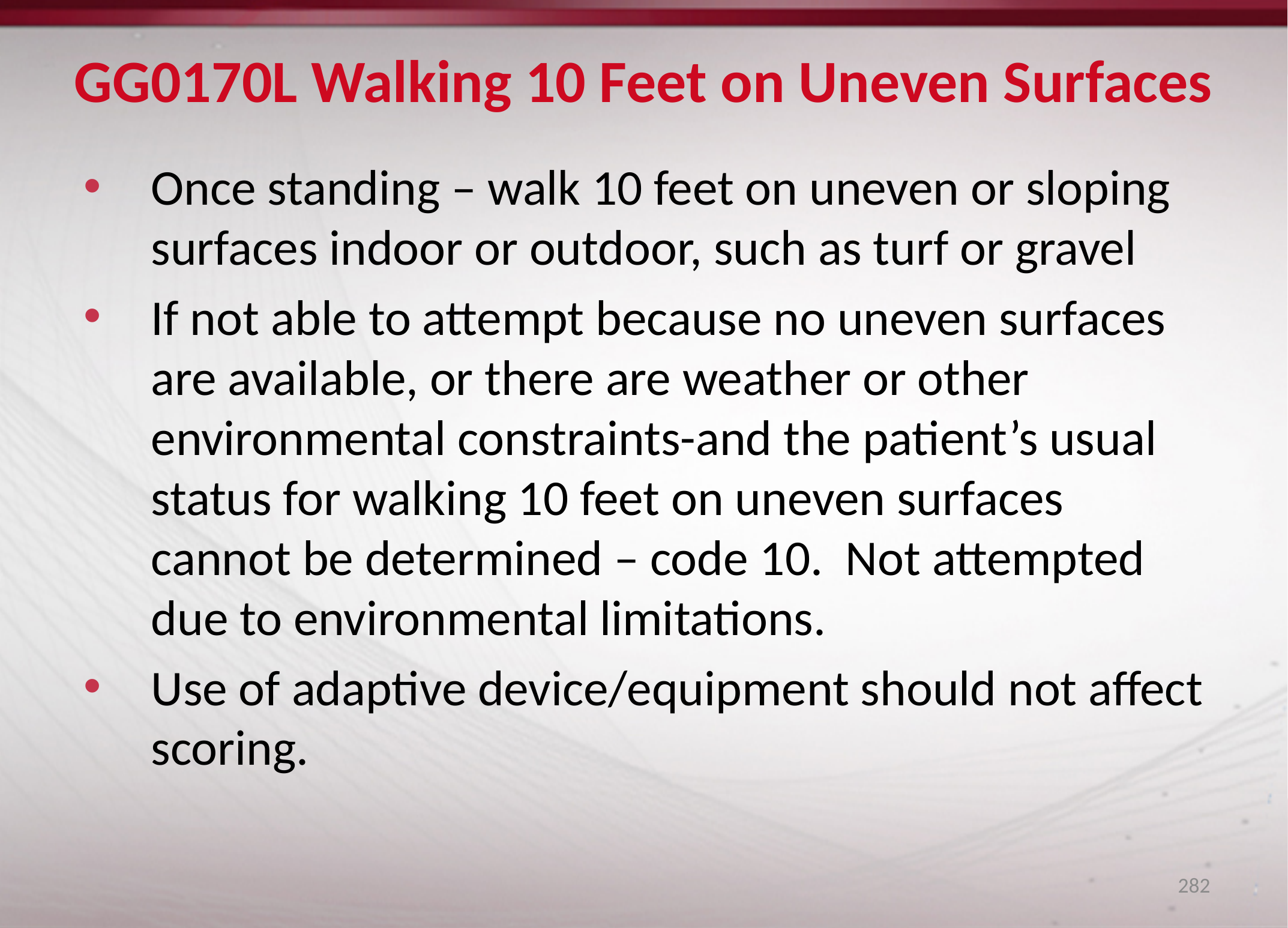

# GG0170L Walking 10 Feet on Uneven Surfaces
Once standing – walk 10 feet on uneven or sloping surfaces indoor or outdoor, such as turf or gravel
If not able to attempt because no uneven surfaces are available, or there are weather or other environmental constraints-and the patient’s usual status for walking 10 feet on uneven surfaces cannot be determined – code 10.  Not attempted due to environmental limitations.
Use of adaptive device/equipment should not affect scoring.
282